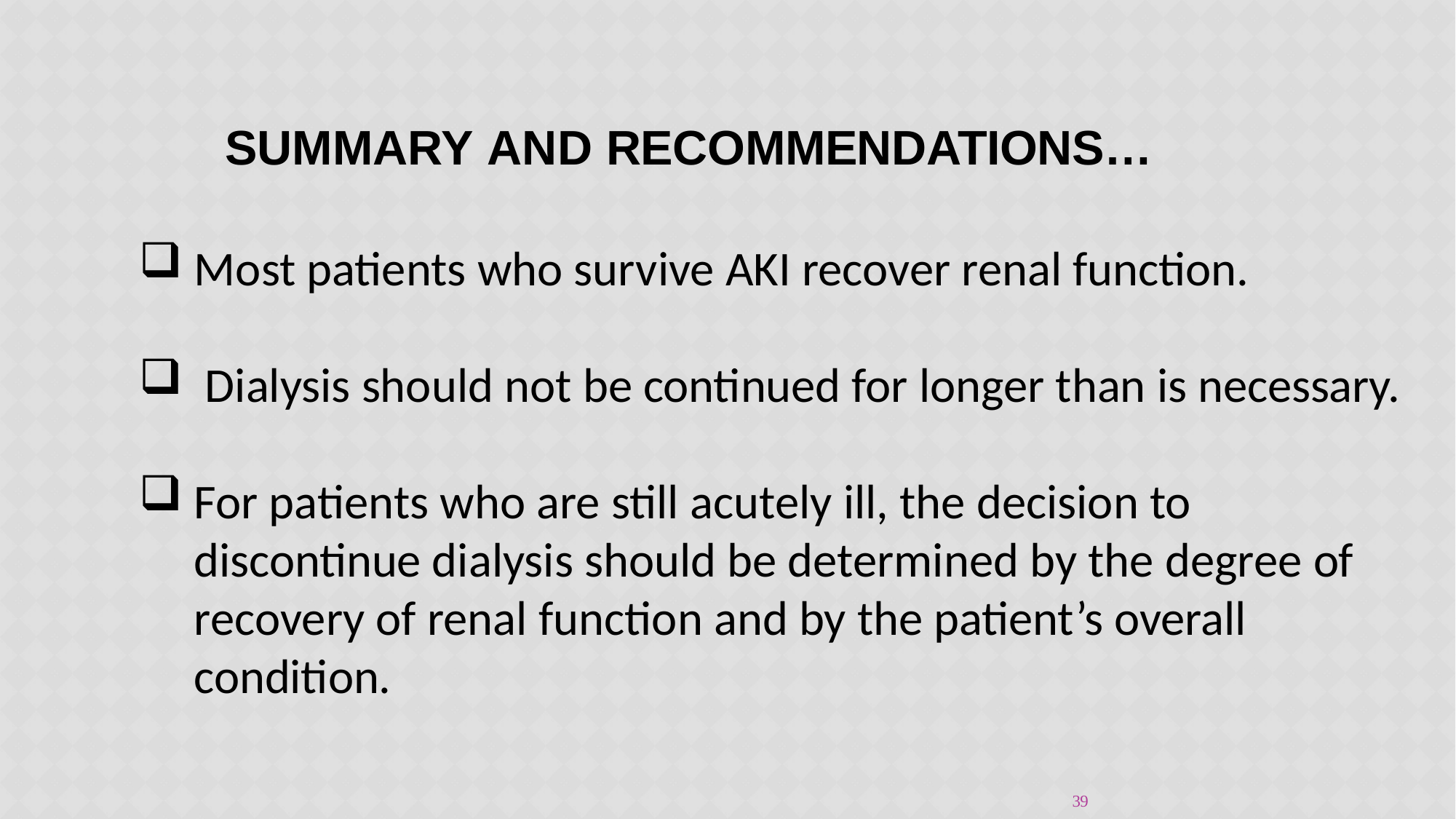

# SUMMARY AND RECOMMENDATIONS…
Most patients who survive AKI recover renal function.
Dialysis should not be continued for longer than is necessary.
For patients who are still acutely ill, the decision to discontinue dialysis should be determined by the degree of recovery of renal function and by the patient’s overall condition.
39